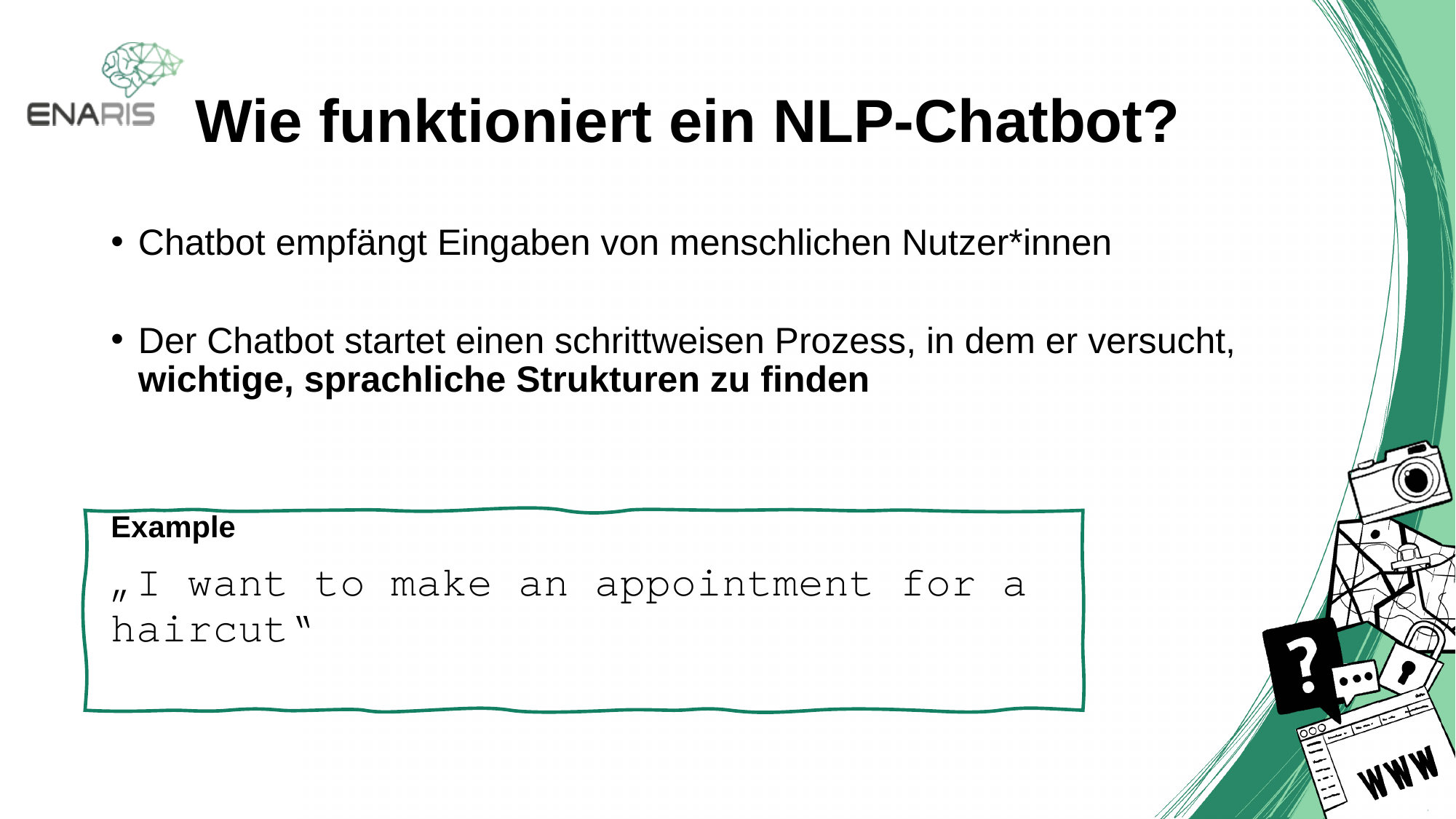

# Wie funktioniert ein NLP-Chatbot?
Chatbot empfängt Eingaben von menschlichen Nutzer*innen
Der Chatbot startet einen schrittweisen Prozess, in dem er versucht, wichtige, sprachliche Strukturen zu finden

Example
„I want to make an appointment for a haircut“